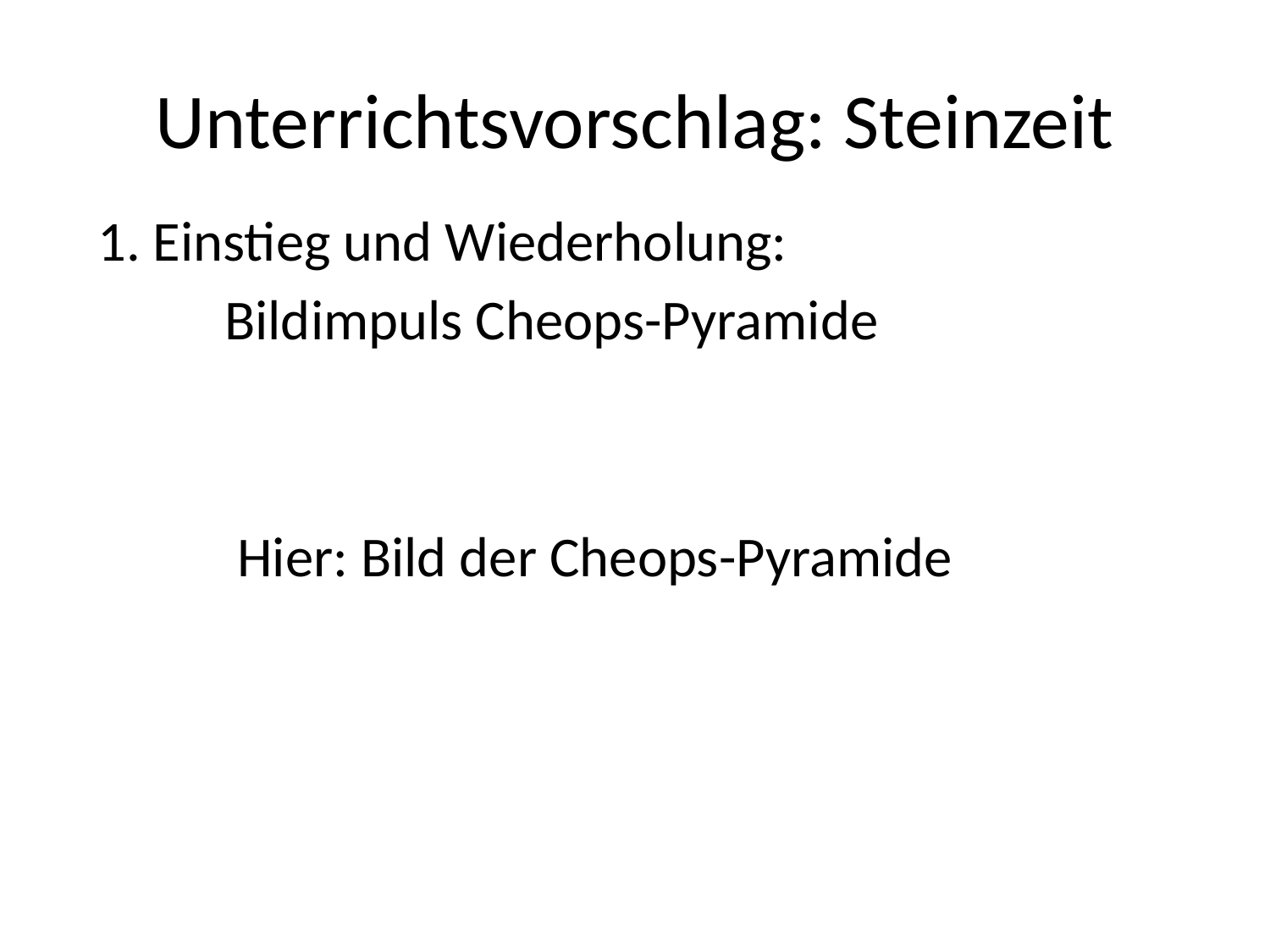

# Unterrichtsvorschlag: Steinzeit
1. Einstieg und Wiederholung:
	Bildimpuls Cheops-Pyramide

           Hier: Bild der Cheops-Pyramide